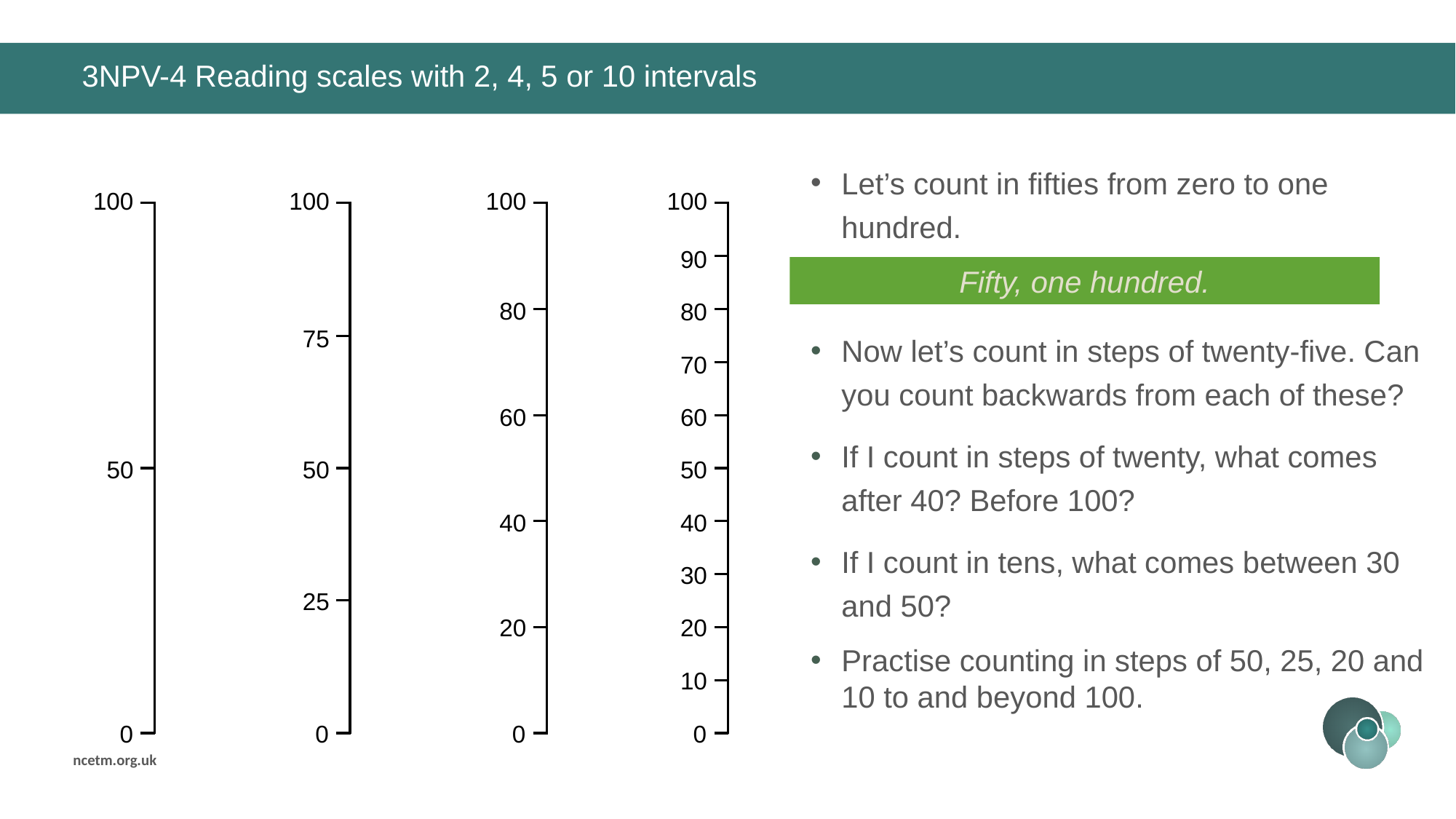

# 3NPV-4 Reading scales with 2, 4, 5 or 10 intervals
Let’s count in fifties from zero to one hundred.

Now let’s count in steps of twenty-five. Can you count backwards from each of these?
If I count in steps of twenty, what comes after 40? Before 100?
If I count in tens, what comes between 30 and 50?
Practise counting in steps of 50, 25, 20 and 10 to and beyond 100.
100
0
100
0
100
0
100
0
90
80
70
60
50
40
30
20
10
Fifty, one hundred.
80
60
40
20
75
50
25
50